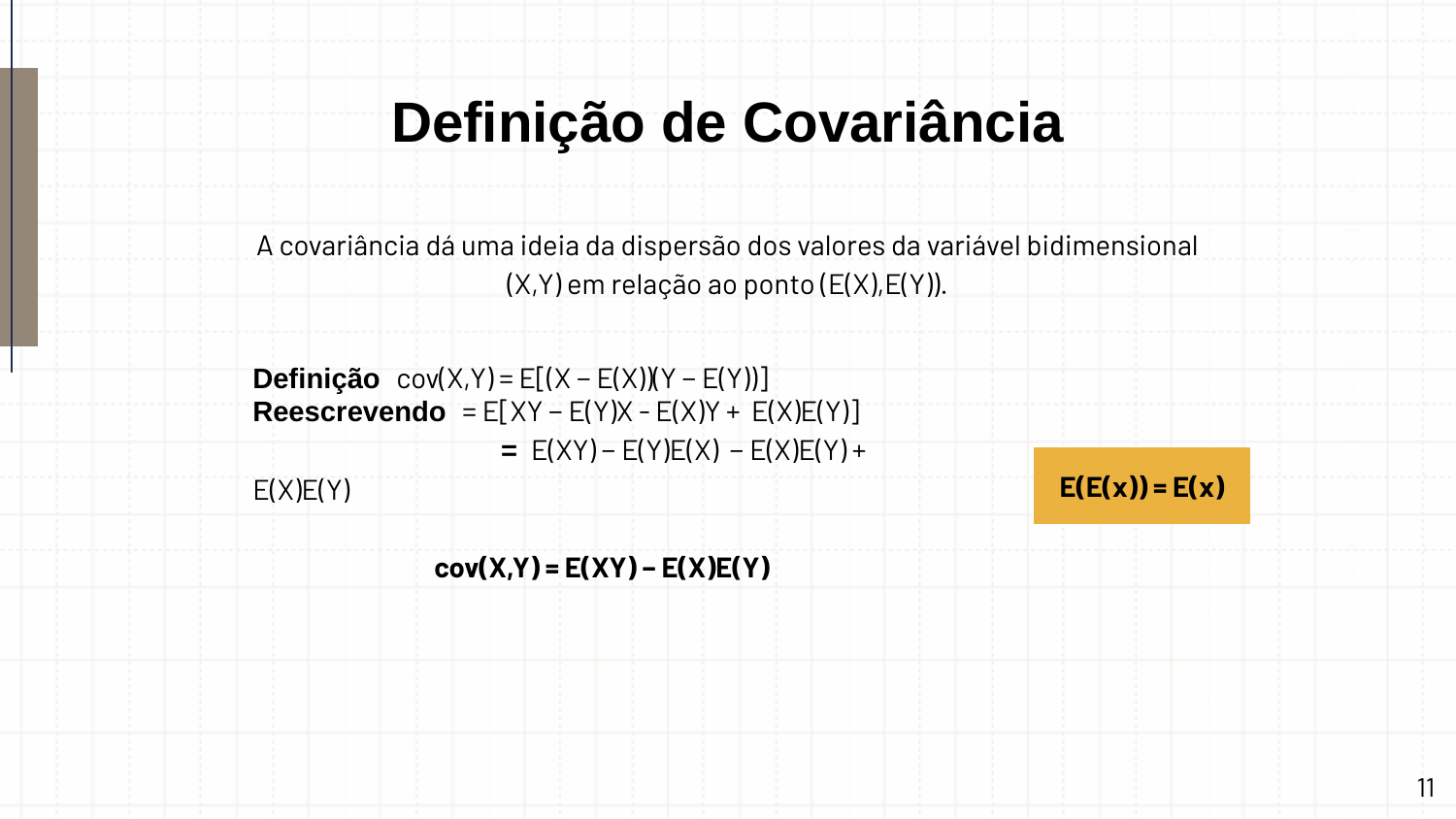

# Definição de Covariância

A covariância dá uma ideia da dispersão dos valores da variável bidimensional (X,Y) em relação ao ponto (E(X),E(Y)).
Definição  cov(X,Y) = E[(X − E(X))(Y − E(Y))]

E(E(x)) = E(x)
Reescrevendo  = E[XY − E(Y)X - E(X)Y +  E(X)E(Y)]
                               =  E(XY) − E(Y)E(X)  − E(X)E(Y) +  E(X)E(Y)

cov(X,Y) = E(XY) − E(X)E(Y)
11